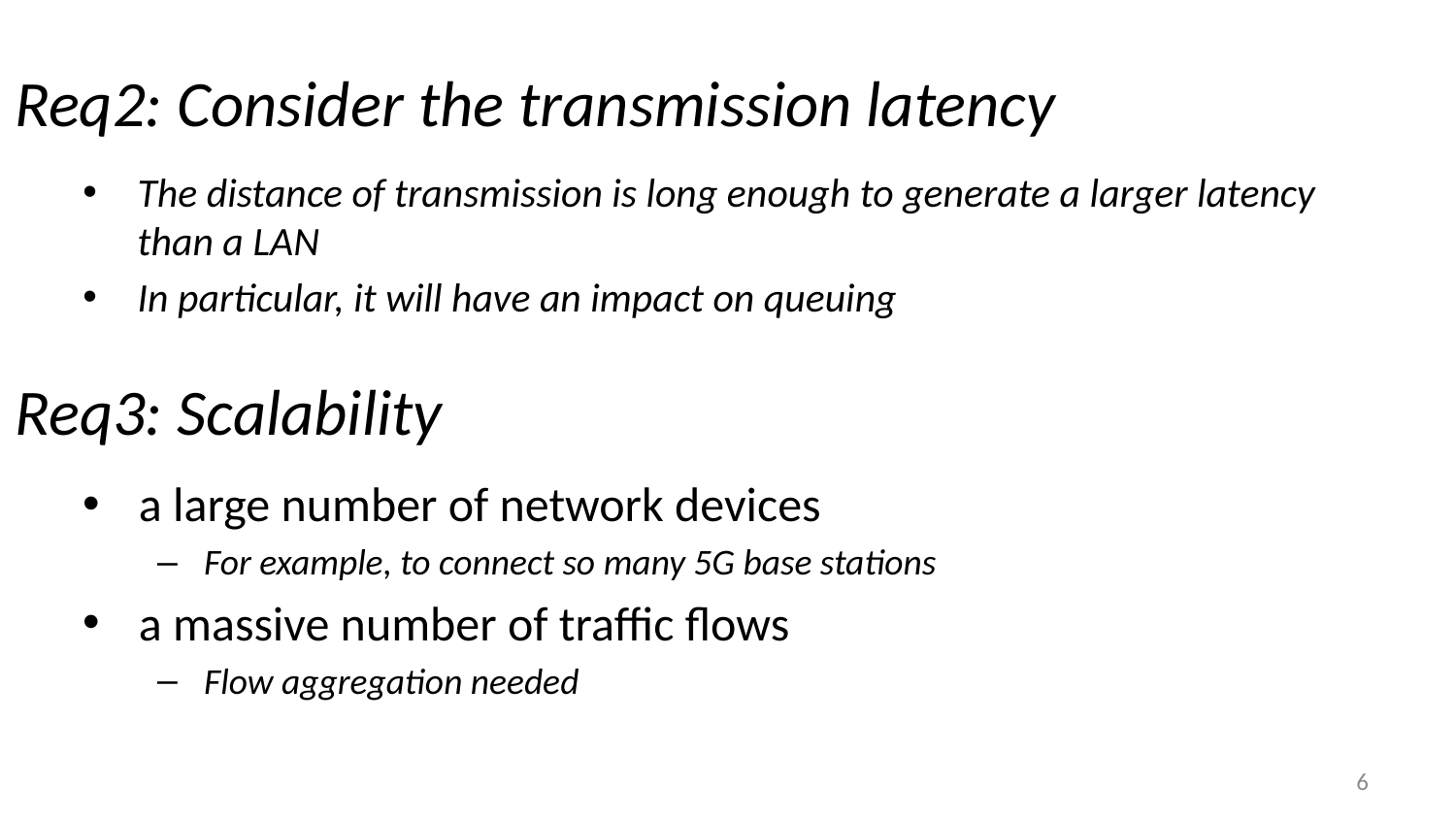

# Req2: Consider the transmission latency
The distance of transmission is long enough to generate a larger latency than a LAN
In particular, it will have an impact on queuing
Req3: Scalability
a large number of network devices
For example, to connect so many 5G base stations
a massive number of traffic flows
Flow aggregation needed
6